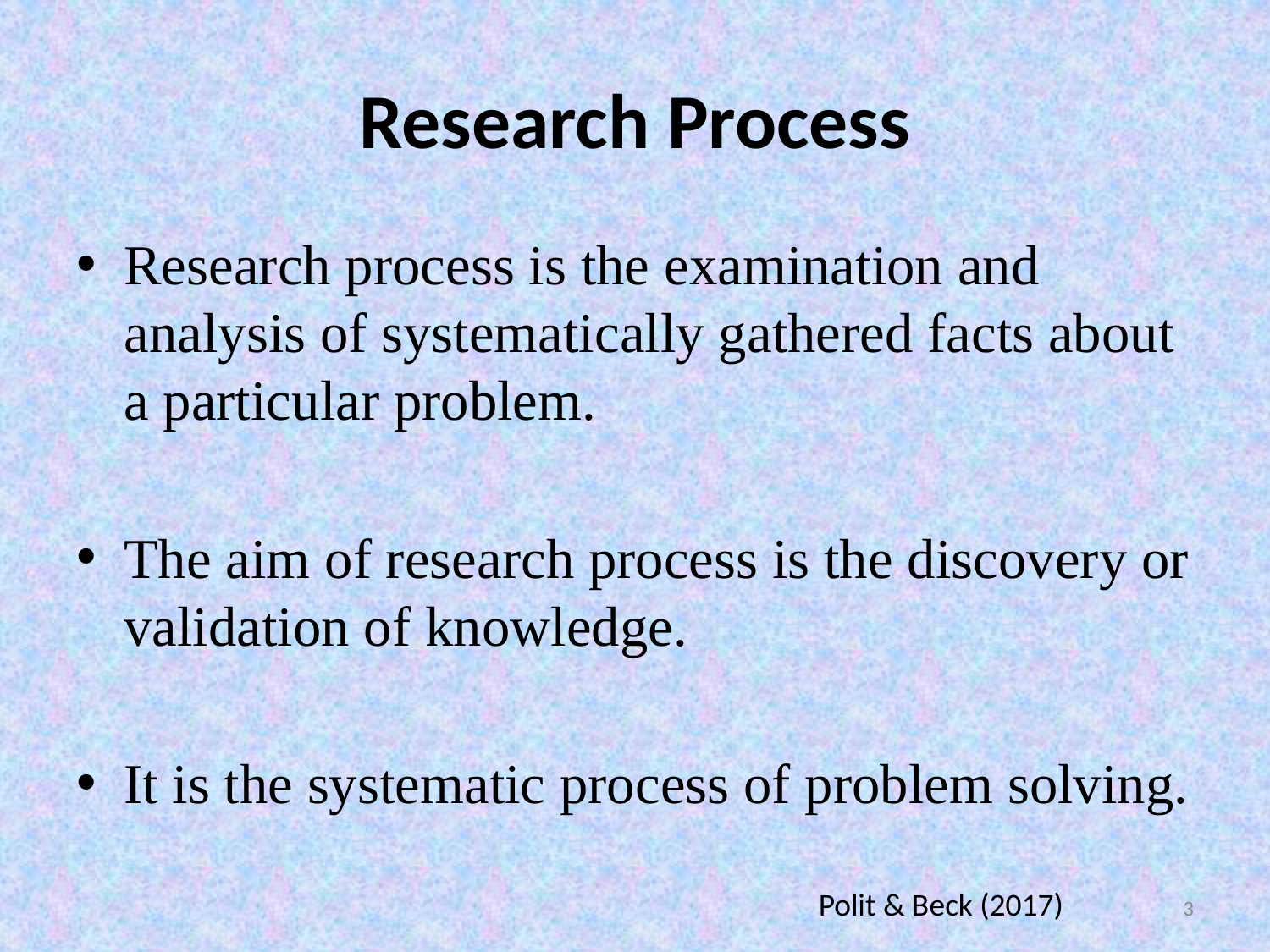

# Research Process
Research process is the examination and analysis of systematically gathered facts about a particular problem.

The aim of research process is the discovery or validation of knowledge.

It is the systematic process of problem solving.
Polit & Beck (2017)
3